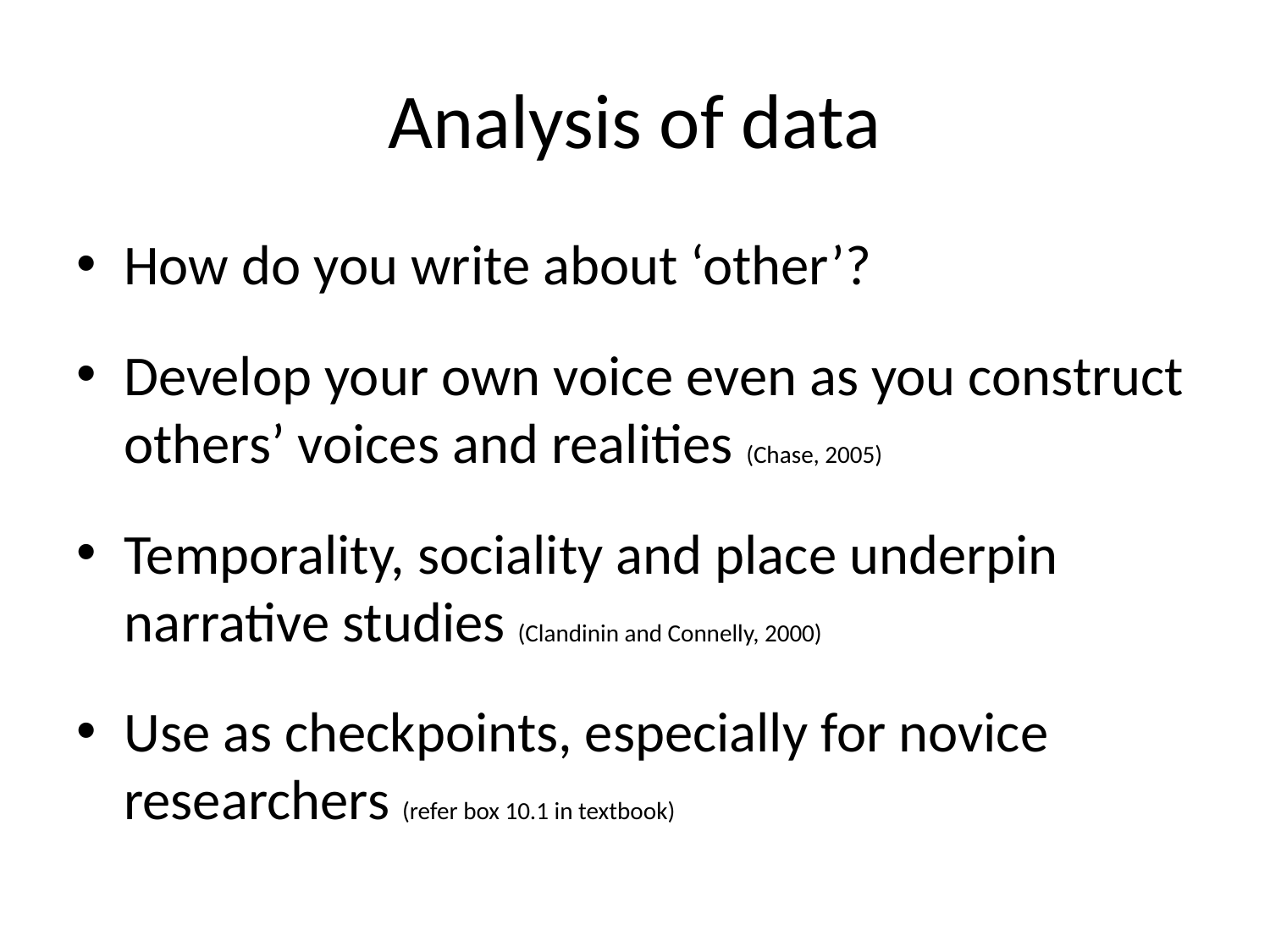

# Analysis of data
How do you write about ‘other’?
Develop your own voice even as you construct others’ voices and realities (Chase, 2005)
Temporality, sociality and place underpin narrative studies (Clandinin and Connelly, 2000)
Use as checkpoints, especially for novice researchers (refer box 10.1 in textbook)